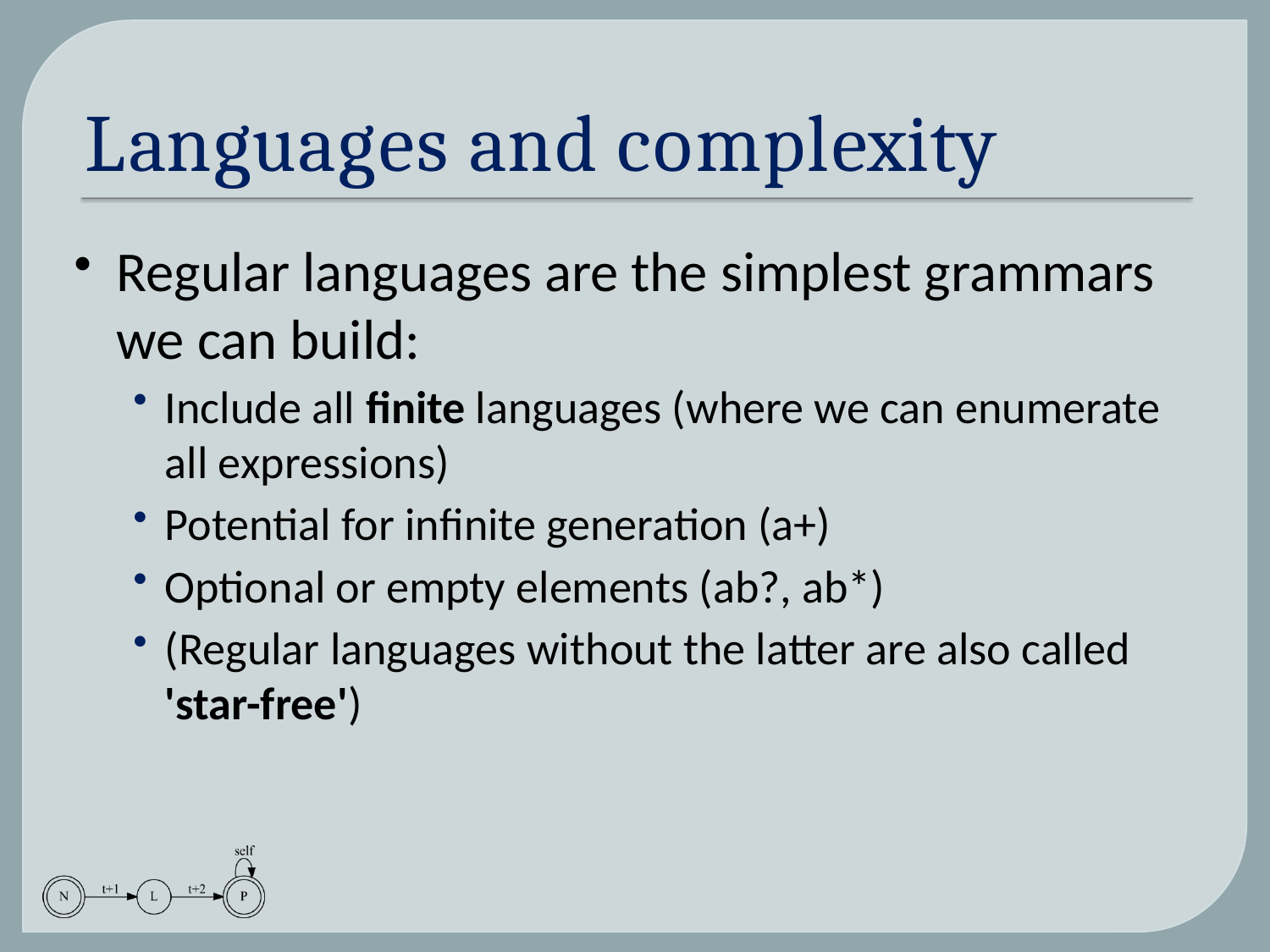

# Languages and complexity
Regular languages are the simplest grammars we can build:
Include all finite languages (where we can enumerate all expressions)
Potential for infinite generation (a+)
Optional or empty elements (ab?, ab*)
(Regular languages without the latter are also called 'star-free')